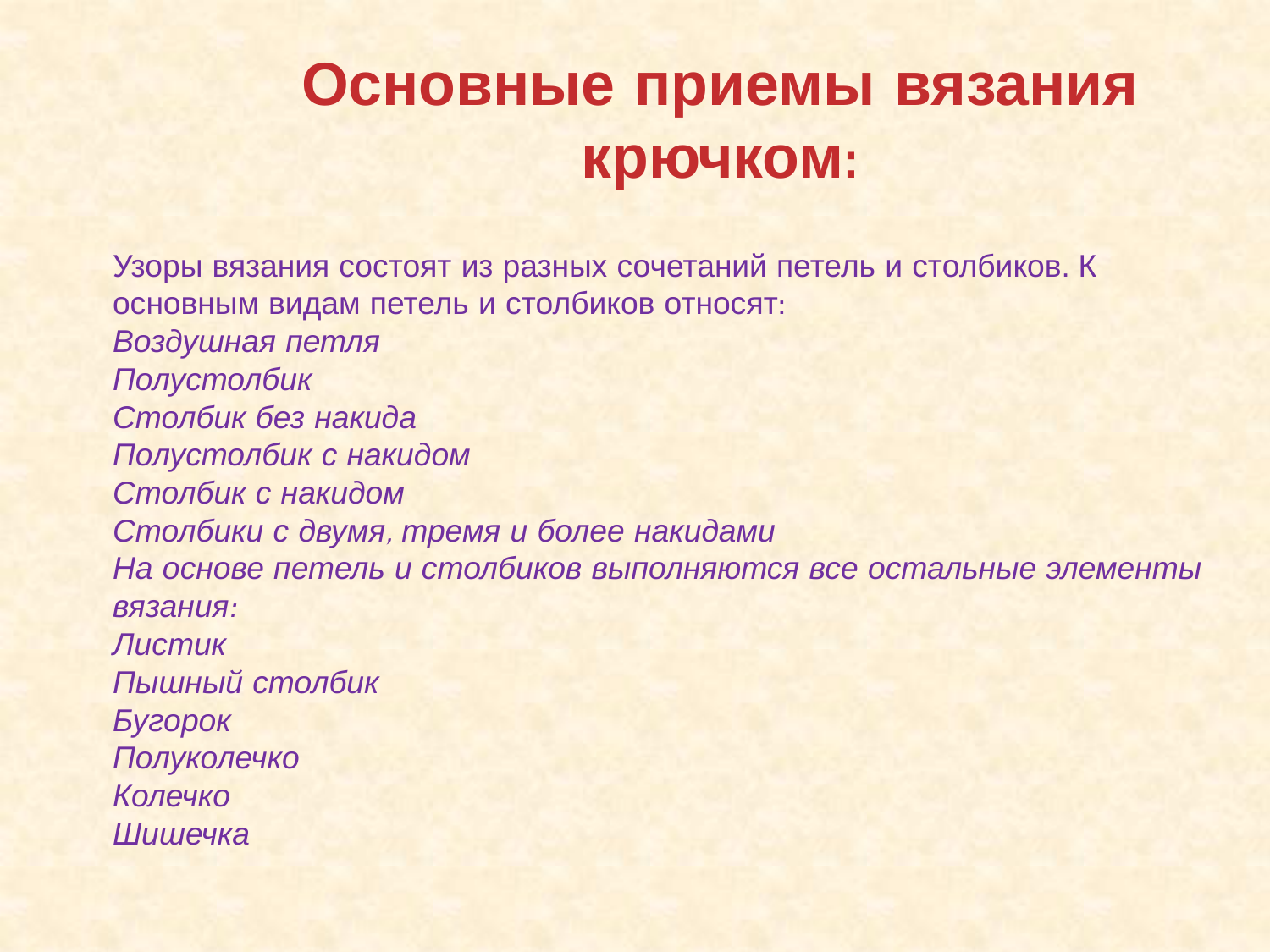

# Основные приемы вязания крючком:
Узоры вязания состоят из разных сочетаний петель и столбиков. К основным видам петель и столбиков относят:
Воздушная петля
Полустолбик
Столбик без накида
Полустолбик с накидом
Столбик с накидом
Столбики с двумя, тремя и более накидами
На основе петель и столбиков выполняются все остальные элементы вязания:
Листик
Пышный столбик
Бугорок
Полуколечко
Колечко
Шишечка